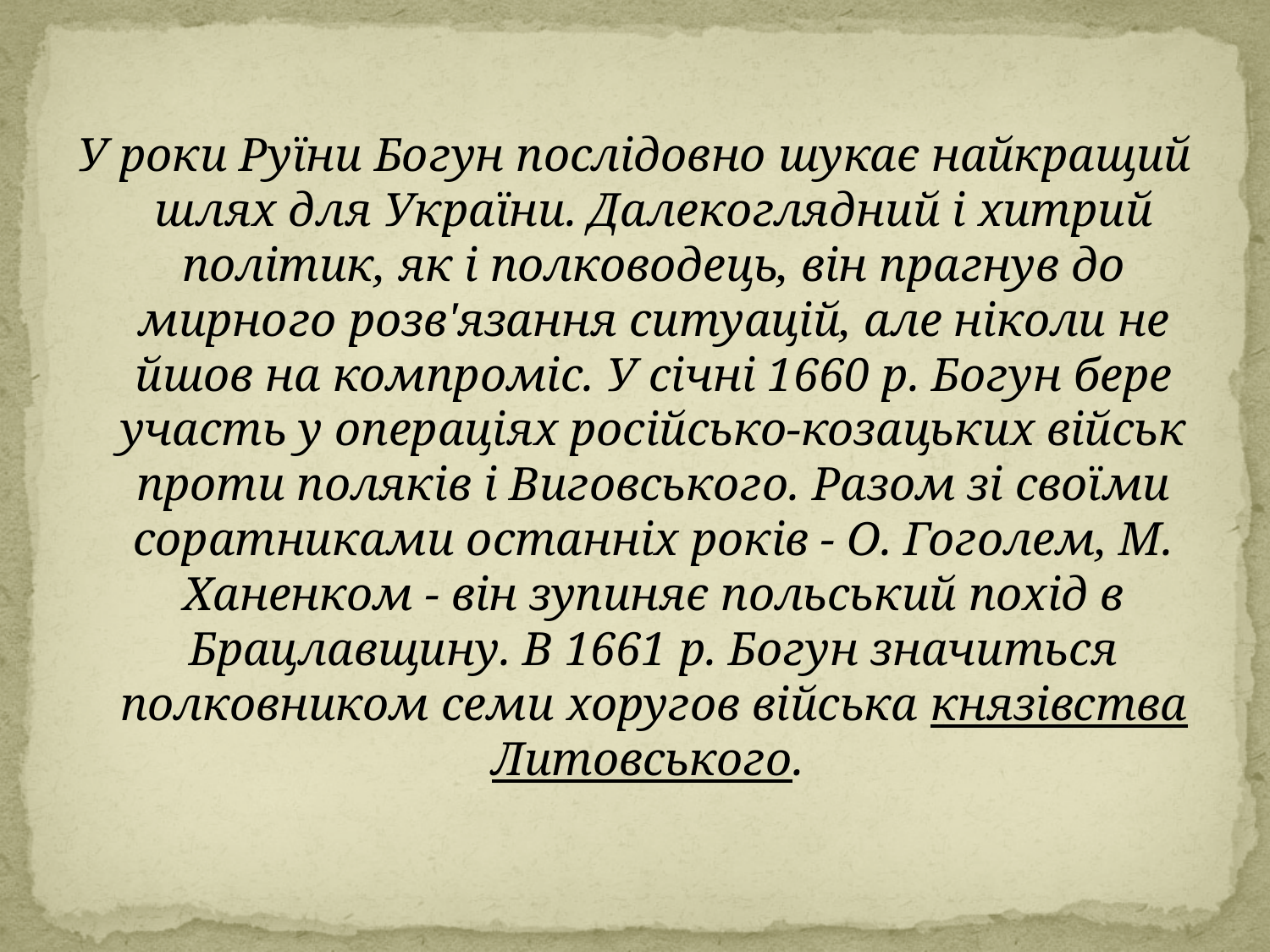

У роки Руїни Богун послідовно шукає найкращий шлях для України. Далекоглядний і хитрий політик, як і полководець, він прагнув до мирного розв'язання ситуацій, але ніколи не йшов на компроміс. У січні 1660 р. Богун бере участь у операціях російсько-козацьких військ проти поляків і Виговського. Разом зі своїми соратниками останніх років - О. Гоголем, М. Ханенком - він зупиняє польський похід в Брацлавщину. В 1661 р. Богун значиться полковником семи хоругов війська князівства Литовського.